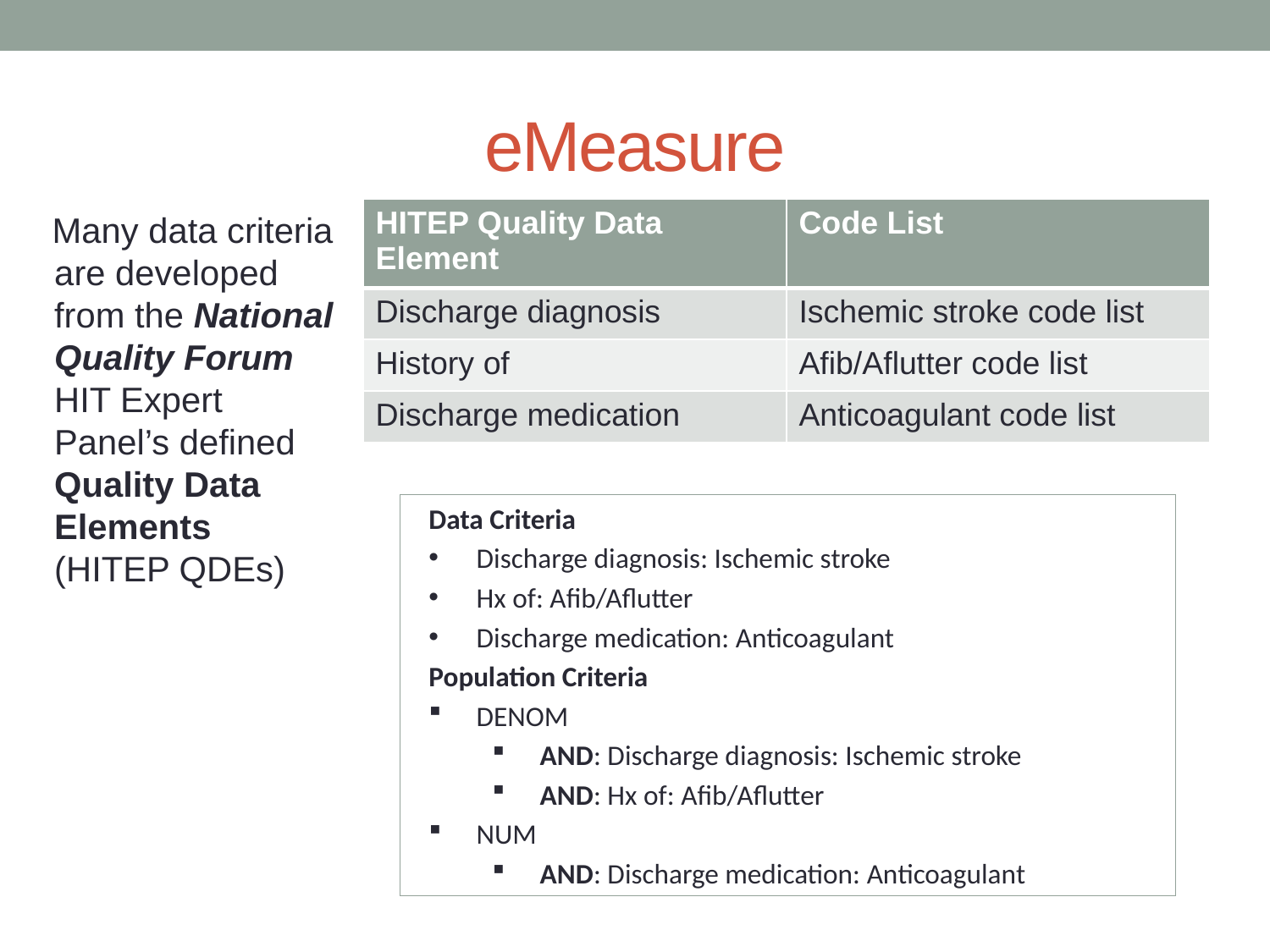

# eMeasure
| HITEP Quality Data Element | Code List |
| --- | --- |
| Discharge diagnosis | Ischemic stroke code list |
| History of | Afib/Aflutter code list |
| Discharge medication | Anticoagulant code list |
Many data criteria are developed from the National Quality Forum HIT Expert
Panel’s defined Quality Data Elements
(HITEP QDEs)

Data Criteria
Discharge diagnosis: Ischemic stroke
Hx of: Afib/Aflutter
Discharge medication: Anticoagulant
Population Criteria
DENOM
AND: Discharge diagnosis: Ischemic stroke
AND: Hx of: Afib/Aflutter
NUM
AND: Discharge medication: Anticoagulant